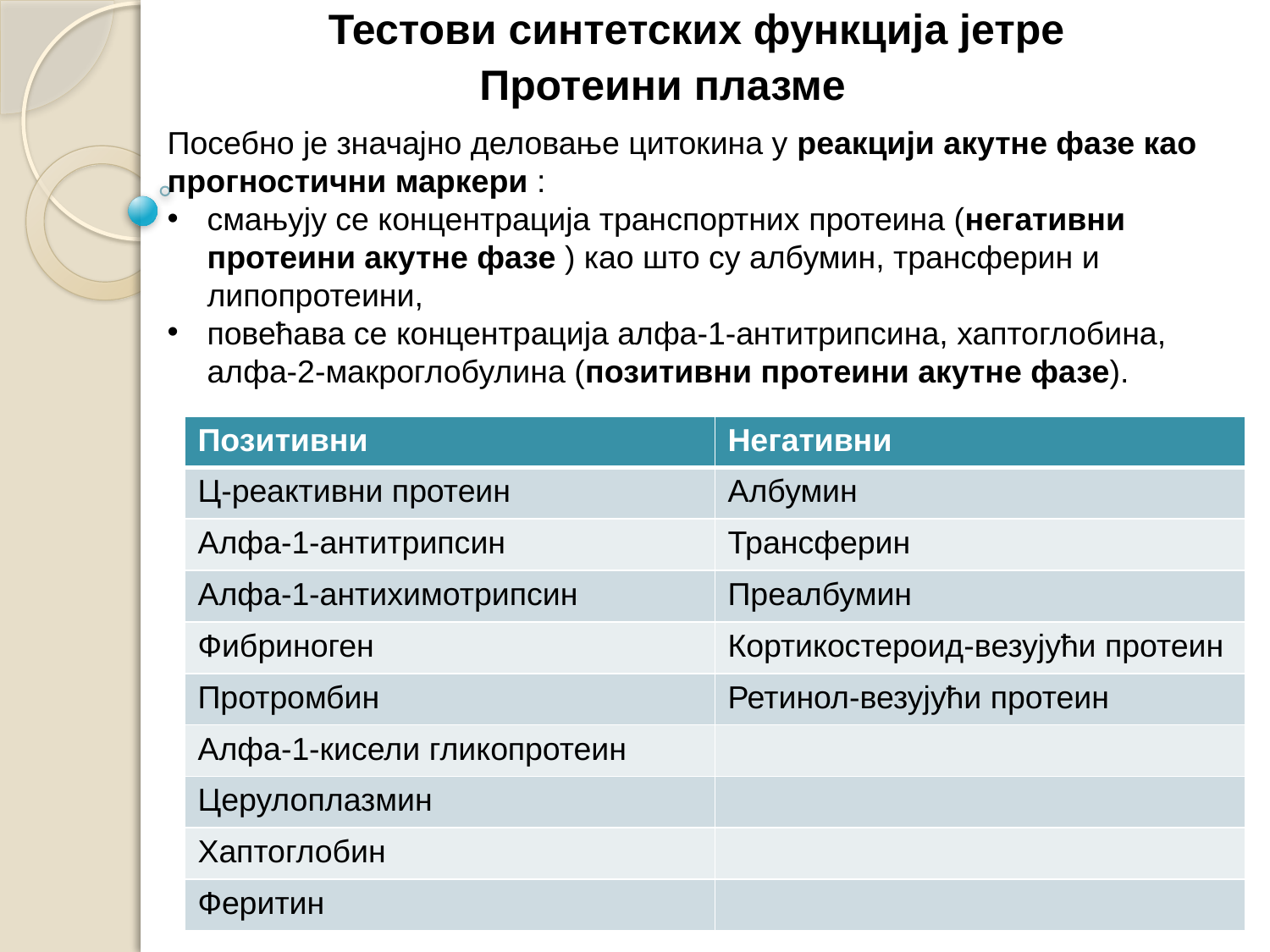

Тестови синтетских функција јетре
Протеини плазме
Посебно је значајно деловање цитокина у реакцији акутне фазе као прогностични маркери :
смањују се концентрација транспортних протеина (негативни протеини акутне фазе ) као што су албумин, трансферин и липопротеини,
повећава се концентрација алфа-1-антитрипсина, хаптоглобина, алфа-2-макроглобулина (позитивни протеини акутне фазе).
| Позитивни | Негативни |
| --- | --- |
| Ц-реактивни протеин | Албумин |
| Алфа-1-антитрипсин | Трансферин |
| Алфа-1-антихимотрипсин | Преалбумин |
| Фибриноген | Кортикостероид-везујући протеин |
| Протромбин | Ретинол-везујући протеин |
| Алфа-1-кисели гликопротеин |  |
| Церулоплазмин |  |
| Хаптоглобин |  |
| Феритин |  |